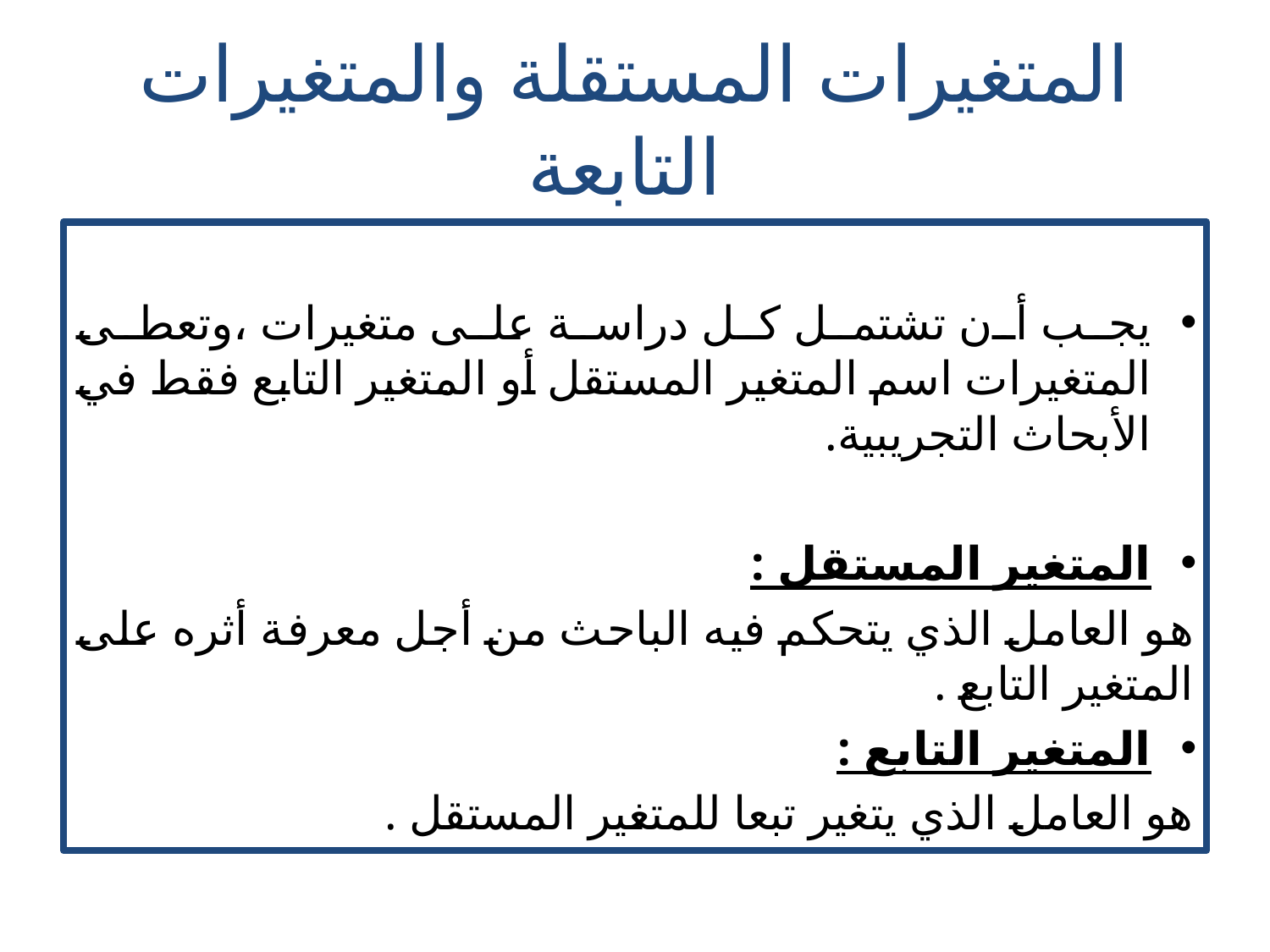

# المتغيرات المستقلة والمتغيرات التابعة

يجب أن تشتمل كل دراسة على متغيرات ،وتعطى المتغيرات اسم المتغير المستقل أو المتغير التابع فقط في الأبحاث التجريبية.

المتغير المستقل :
هو العامل الذي يتحكم فيه الباحث من أجل معرفة أثره على المتغير التابع .
المتغير التابع :
هو العامل الذي يتغير تبعا للمتغير المستقل .